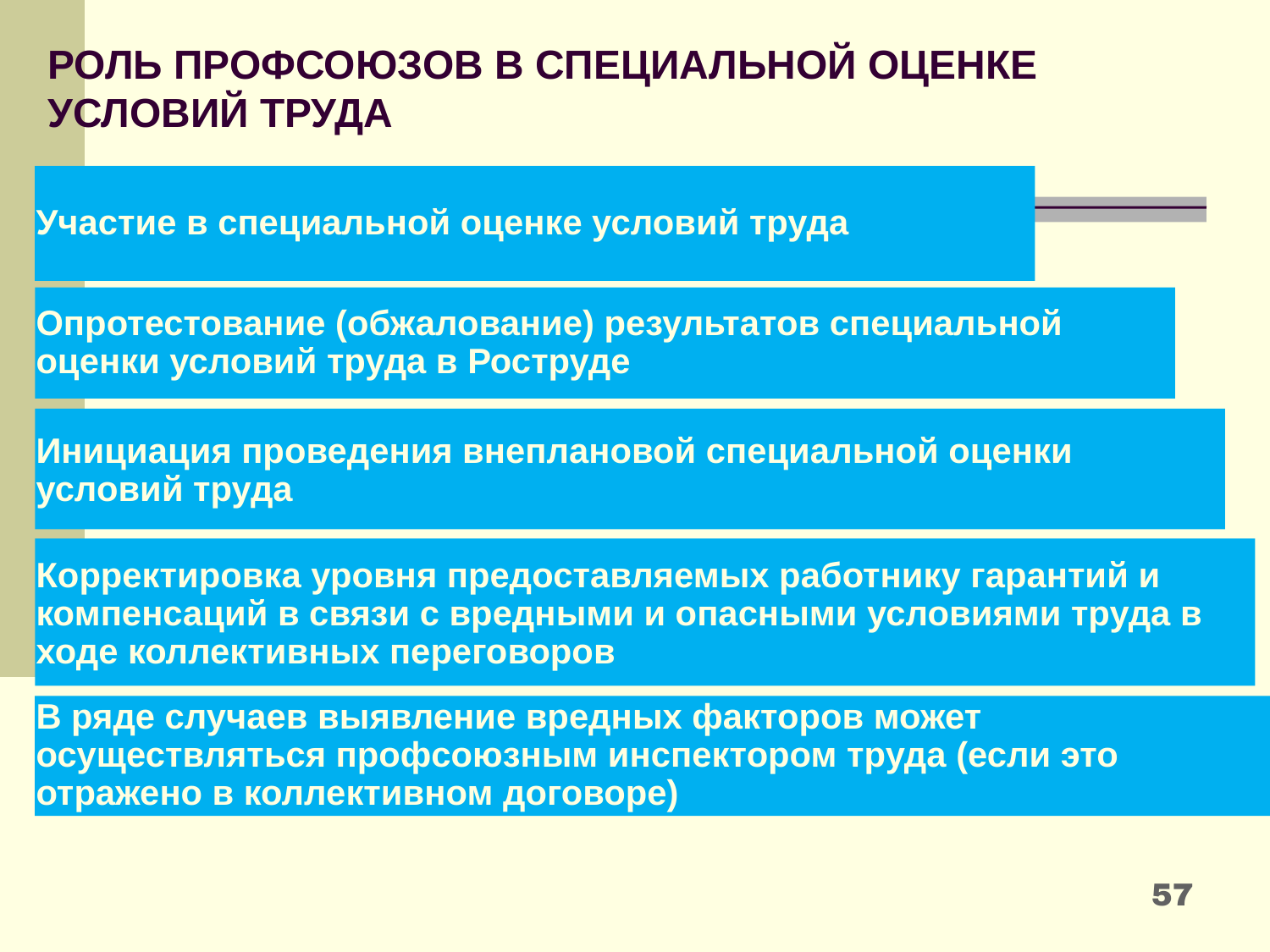

# РОЛЬ ПРОФСОЮЗОВ В СПЕЦИАЛЬНОЙ ОЦЕНКЕ УСЛОВИЙ ТРУДА
Участие в специальной оценке условий труда
Опротестование (обжалование) результатов специальной оценки условий труда в Роструде

Инициация проведения внеплановой специальной оценки условий труда

Корректировка уровня предоставляемых работнику гарантий и компенсаций в связи с вредными и опасными условиями труда в ходе коллективных переговоров

В ряде случаев выявление вредных факторов может осуществляться профсоюзным инспектором труда (если это отражено в коллективном договоре)
57